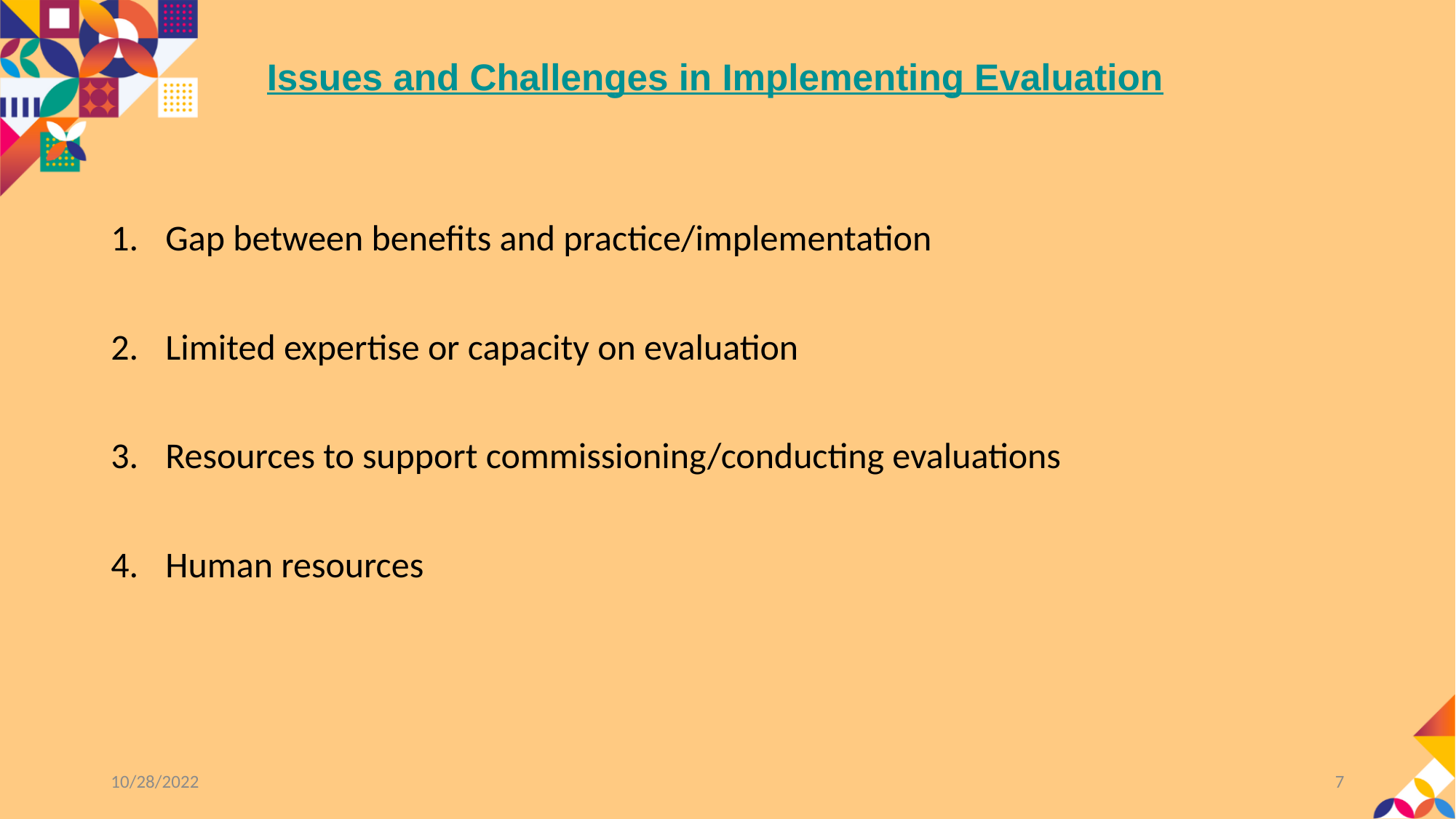

# Issues and Challenges in Implementing Evaluation
Gap between benefits and practice/implementation

Limited expertise or capacity on evaluation

Resources to support commissioning/conducting evaluations

Human resources
10/28/2022
7